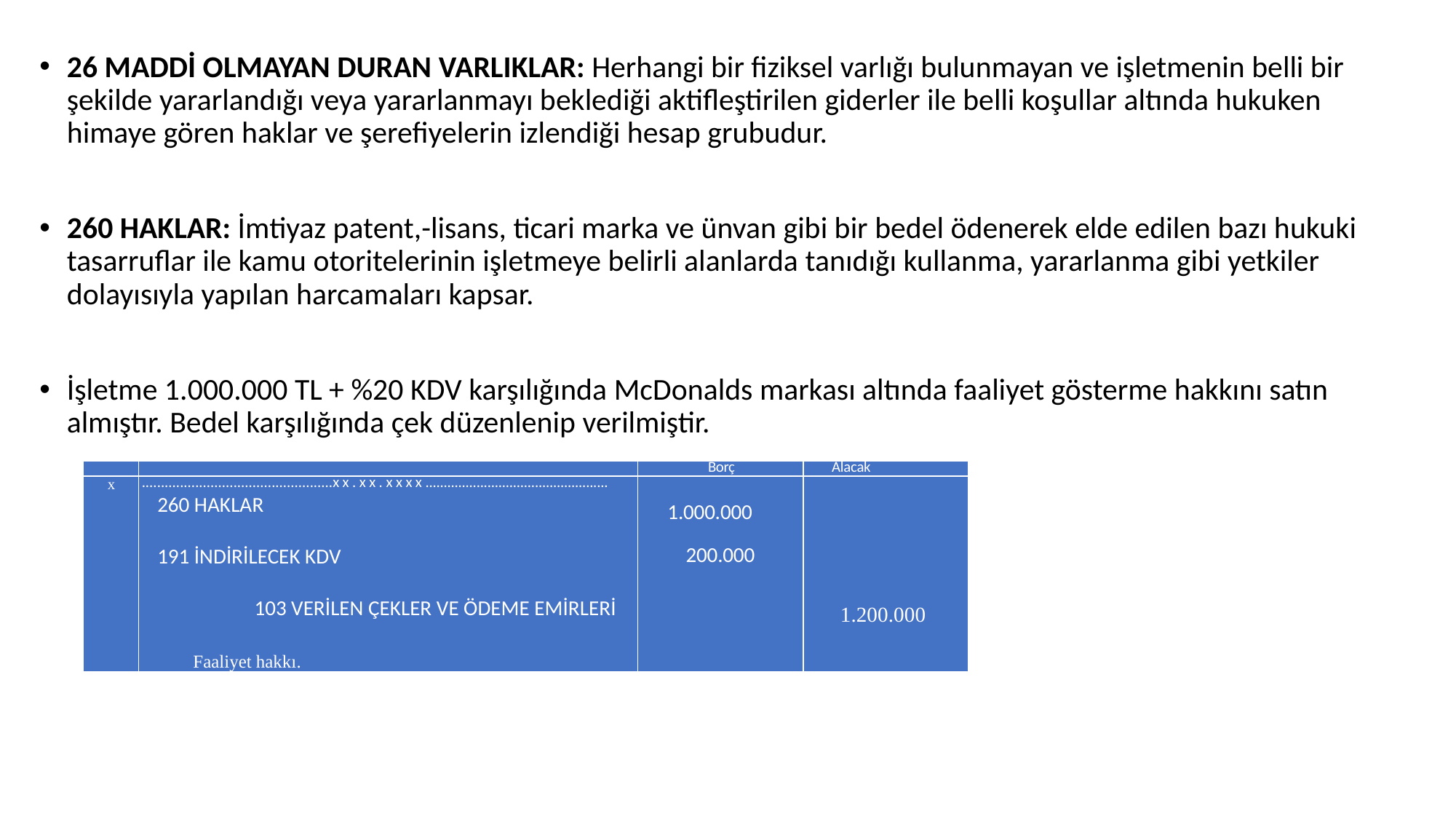

26 MADDİ OLMAYAN DURAN VARLIKLAR: Herhangi bir fiziksel varlığı bulunmayan ve işletmenin belli bir şekilde yararlandığı veya yararlanmayı beklediği aktifleştirilen giderler ile belli koşullar altında hukuken himaye gören haklar ve şerefiyelerin izlendiği hesap grubudur.

260 HAKLAR: İmtiyaz patent,-lisans, ticari marka ve ünvan gibi bir bedel ödenerek elde edilen bazı hukuki tasarruflar ile kamu otoritelerinin işletmeye belirli alanlarda tanıdığı kullanma, yararlanma gibi yetkiler dolayısıyla yapılan harcamaları kapsar.

İşletme 1.000.000 TL + %20 KDV karşılığında McDonalds markası altında faaliyet gösterme hakkını satın almıştır. Bedel karşılığında çek düzenlenip verilmiştir.

|  |  | Borç | Alacak |
| --- | --- | --- | --- |
| x | ..................................................xx.xx.xxxx.................................................. 260 HAKLAR 191 İNDİRİLECEK KDV   103 VERİLEN ÇEKLER VE ÖDEME EMİRLERİ Faaliyet hakkı. | 1.000.000 200.000 | 1.200.000 |